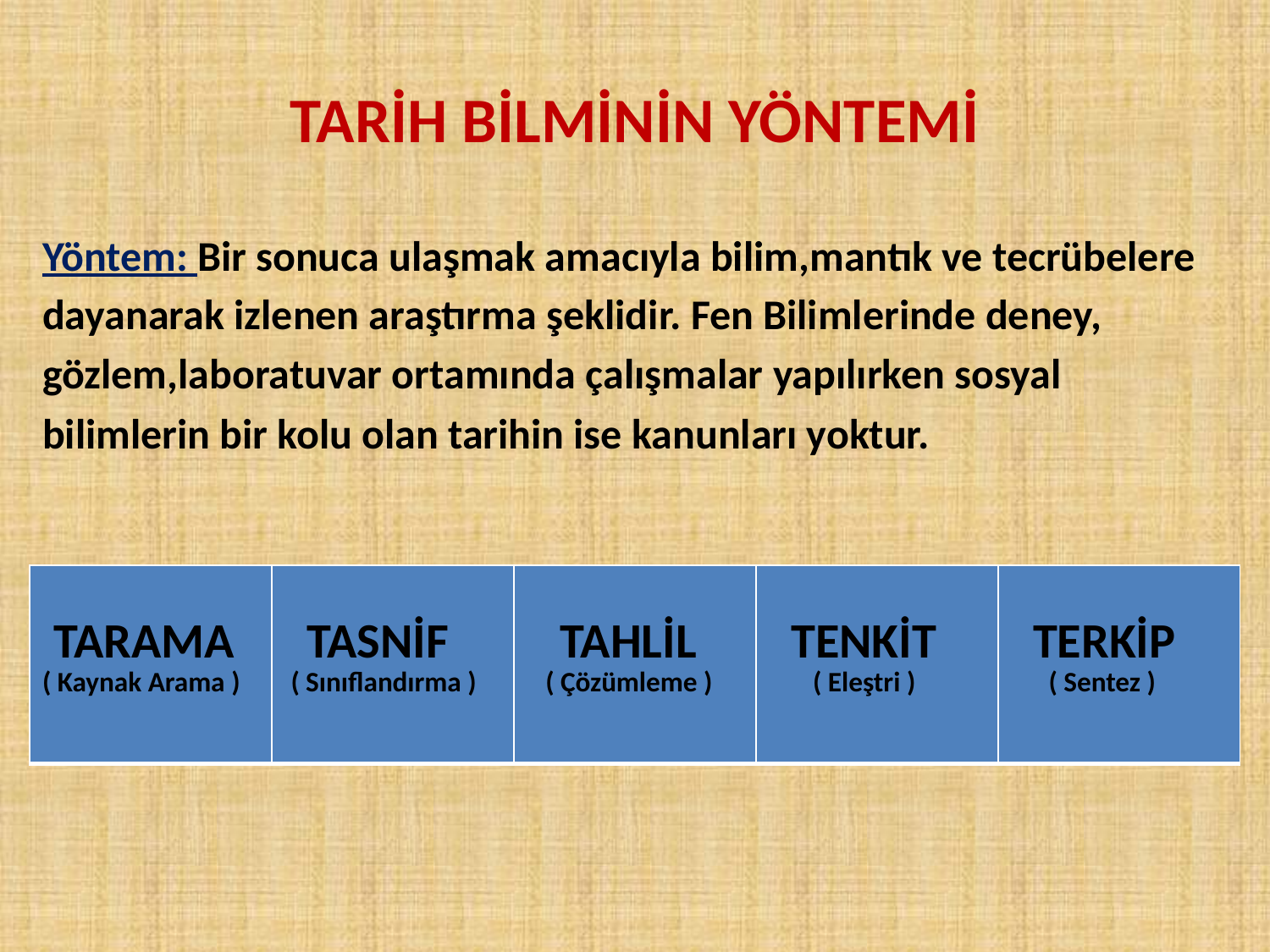

# TARİH BİLMİNİN YÖNTEMİ
Yöntem: Bir sonuca ulaşmak amacıyla bilim,mantık ve tecrübelere
dayanarak izlenen araştırma şeklidir. Fen Bilimlerinde deney,
gözlem,laboratuvar ortamında çalışmalar yapılırken sosyal
bilimlerin bir kolu olan tarihin ise kanunları yoktur.

| TARAMA ( Kaynak Arama ) | TASNİF ( Sınıflandırma ) | TAHLİL ( Çözümleme ) | TENKİT ( Eleştri ) | TERKİP ( Sentez ) |
| --- | --- | --- | --- | --- |